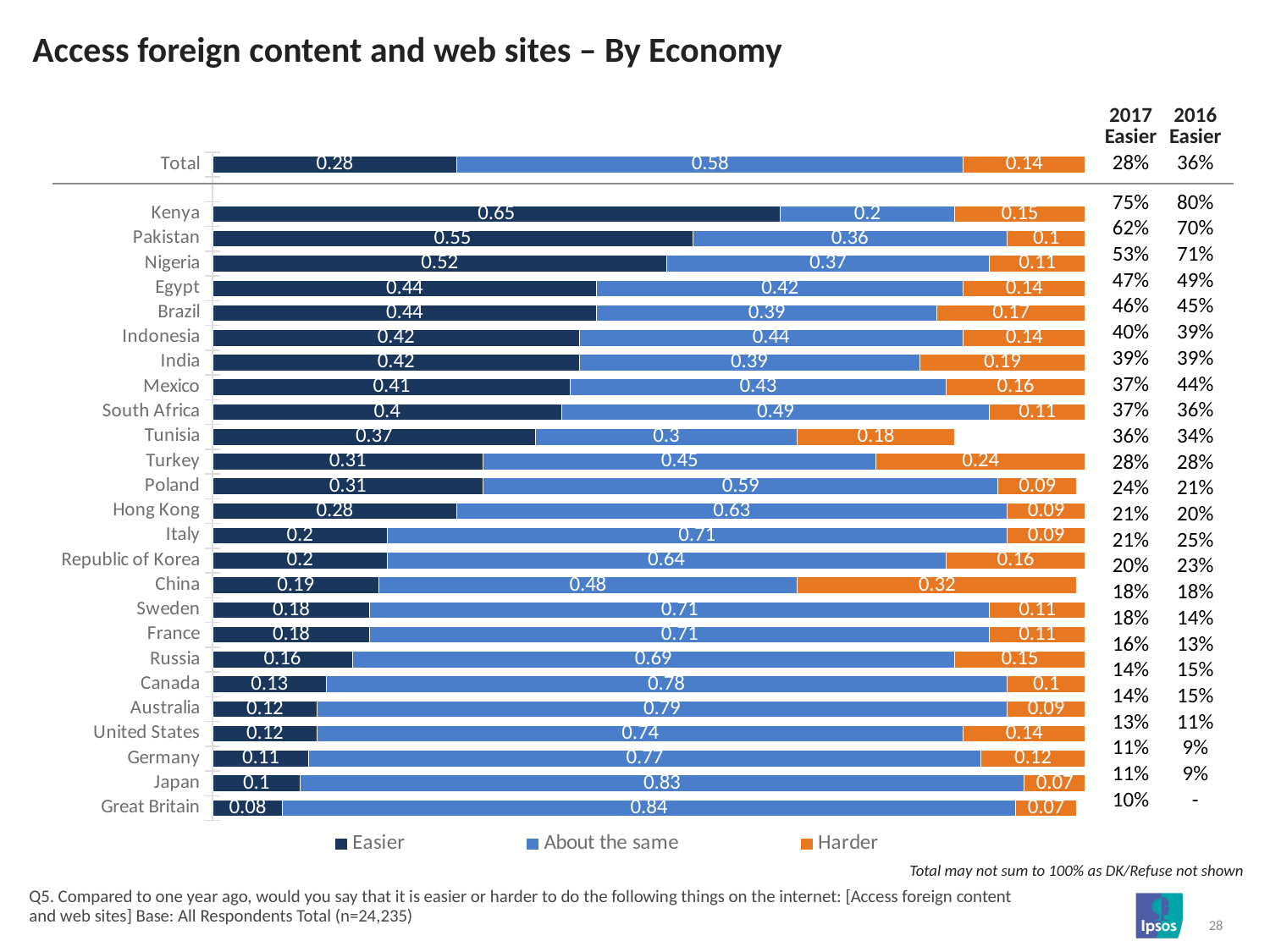

# Access foreign content and web sites – By Economy
| 2017 Easier | 2016 Easier |
| --- | --- |
| 28% | 36% |
| 75% | 80% |
| 62% | 70% |
| 53% | 71% |
| 47% | 49% |
| 46% | 45% |
| 40% | 39% |
| 39% | 39% |
| 37% | 44% |
| 37% | 36% |
| 36% | 34% |
| 28% | 28% |
| 24% | 21% |
| 21% | 20% |
| 21% | 25% |
| 20% | 23% |
| 18% | 18% |
| 18% | 14% |
| 16% | 13% |
| 14% | 15% |
| 14% | 15% |
| 13% | 11% |
| 11% | 9% |
| 11% | 9% |
| 10% | - |

### Chart

| Category | Easier | About the same | Harder |
|---|---|---|---|
| Total | 0.28 | 0.58 | 0.14 |
|  | None | None | None |
| Kenya | 0.65 | 0.2 | 0.15 |
| Pakistan | 0.55 | 0.36 | 0.1 |
| Nigeria | 0.52 | 0.37 | 0.11 |
| Egypt | 0.44 | 0.42 | 0.14 |
| Brazil | 0.44 | 0.39 | 0.17 |
| Indonesia | 0.42 | 0.44 | 0.14 |
| India | 0.42 | 0.39 | 0.19 |
| Mexico | 0.41 | 0.43 | 0.16 |
| South Africa | 0.4 | 0.49 | 0.11 |
| Tunisia | 0.37 | 0.3 | 0.18 |
| Turkey | 0.31 | 0.45 | 0.24 |
| Poland | 0.31 | 0.59 | 0.09 |
| Hong Kong | 0.28 | 0.63 | 0.09 |
| Italy | 0.2 | 0.71 | 0.09 |
| Republic of Korea | 0.2 | 0.64 | 0.16 |
| China | 0.19 | 0.48 | 0.32 |
| Sweden | 0.18 | 0.71 | 0.11 |
| France | 0.18 | 0.71 | 0.11 |
| Russia | 0.16 | 0.69 | 0.15 |
| Canada | 0.13 | 0.78 | 0.1 |
| Australia | 0.12 | 0.79 | 0.09 |
| United States | 0.12 | 0.74 | 0.14 |
| Germany | 0.11 | 0.77 | 0.12 |
| Japan | 0.1 | 0.83 | 0.07 |
| Great Britain | 0.08 | 0.84 | 0.07 |
Total may not sum to 100% as DK/Refuse not shown
Q5. Compared to one year ago, would you say that it is easier or harder to do the following things on the internet: [Access foreign content and web sites] Base: All Respondents Total (n=24,235)